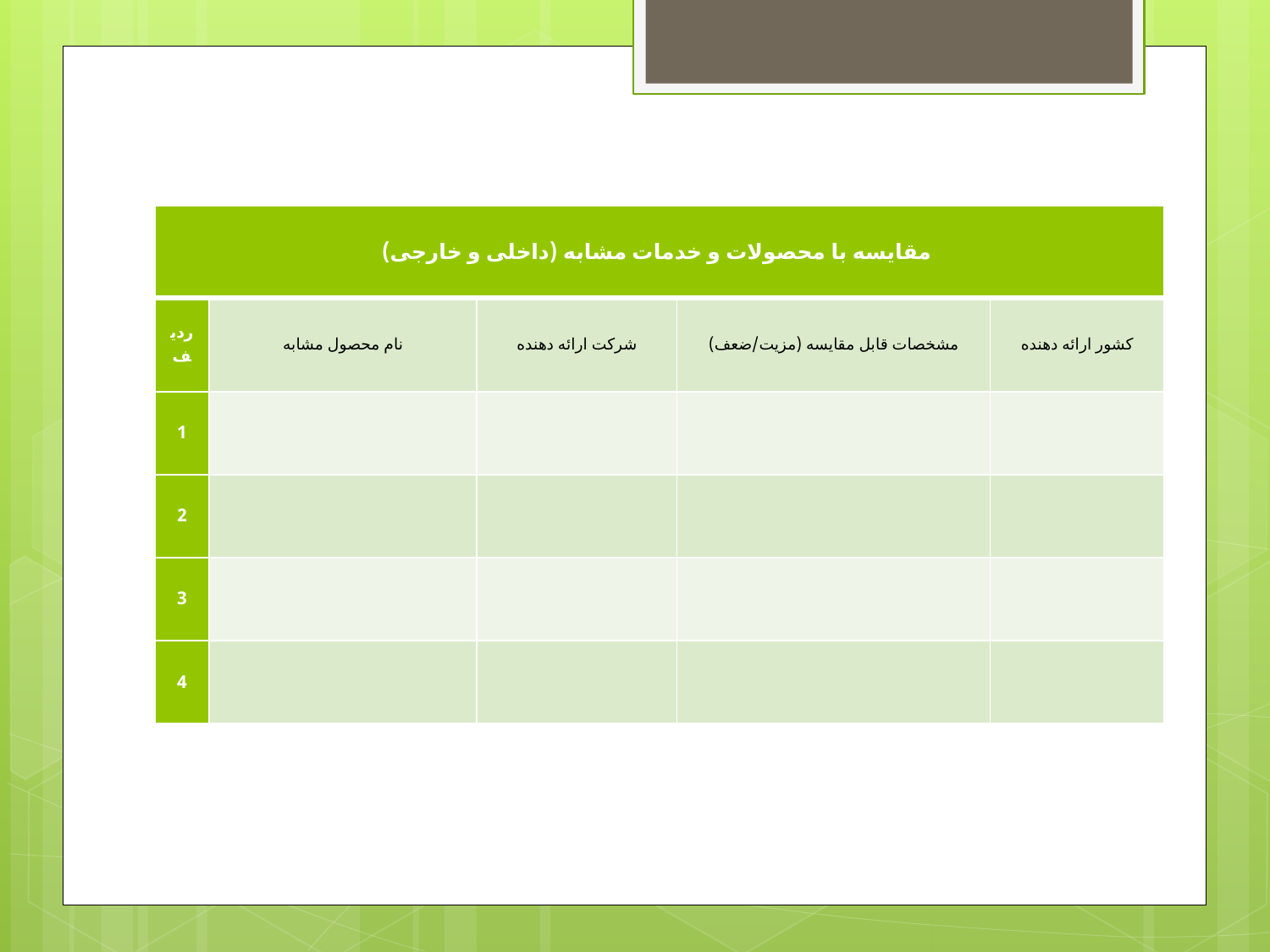

| مقایسه با محصولات و خدمات مشابه (داخلی و خارجی) |  |  |  |  |
| --- | --- | --- | --- | --- |
| ردیف | نام محصول مشابه | شرکت ارائه دهنده | مشخصات قابل مقایسه (مزیت/ضعف) | کشور ارائه دهنده |
| 1 |  |  |  |  |
| 2 |  |  |  |  |
| 3 |  |  |  |  |
| 4 |  |  |  |  |
| 17) وضعیت عرضه و تقاضا |  |  |  |  |  |
| --- | --- | --- | --- | --- | --- |
| ردیف | عنوان محصول | حجم بازار داخلی محصول (ارزش ریالی یا تعداد) | میانگین درصد رشد دو سال گذشته بازار | میانگین درصد رشد جهانی | درصد بازار داخلی به دست آمده توسط محصول شرکت |
| 1 |  |  |  |  |  |
| 2 |  |  |  |  |  |
| 3 |  |  |  |  |  |
| 4 |  |  |  |  |  |